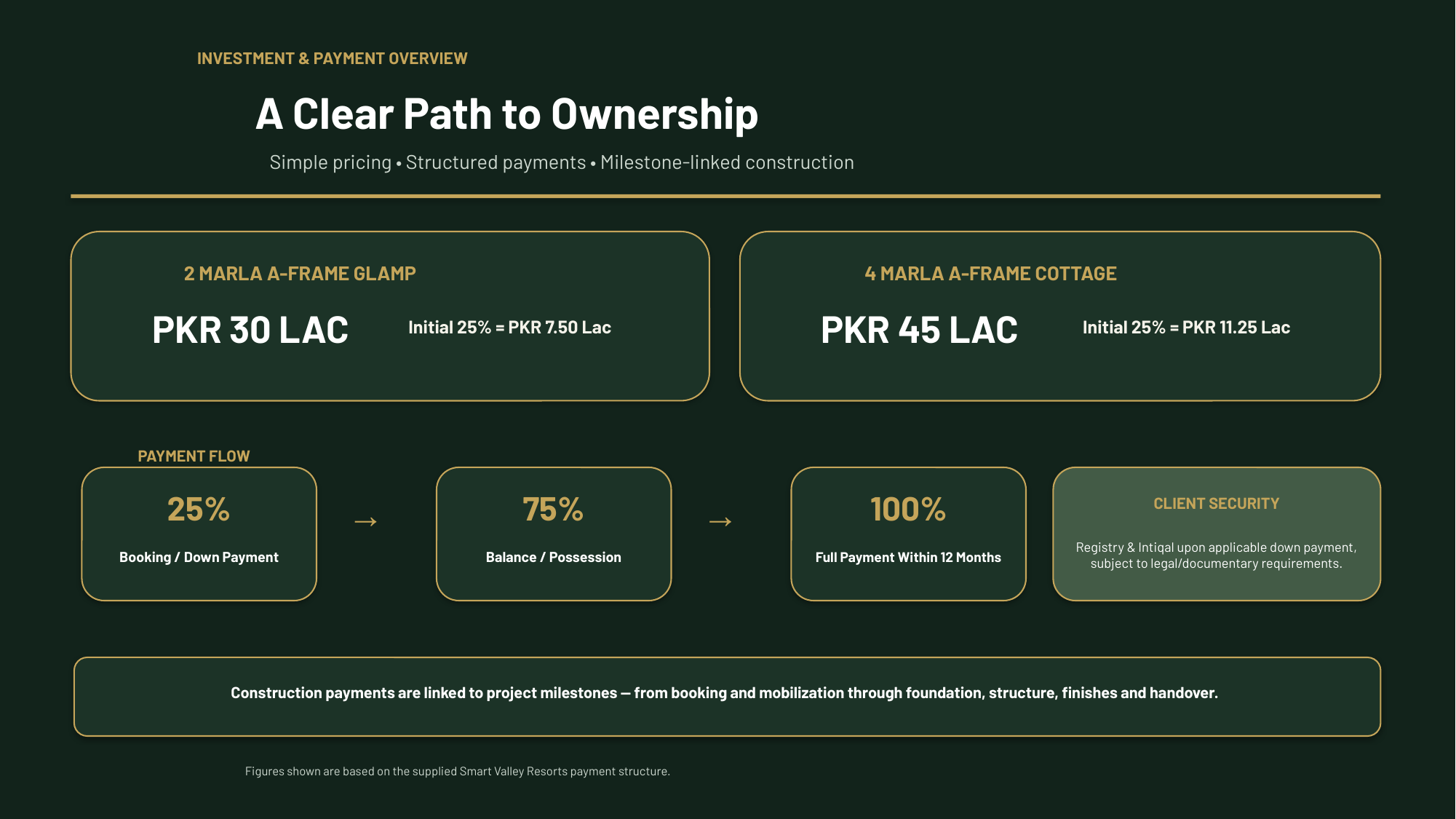

INVESTMENT & PAYMENT OVERVIEW
A Clear Path to Ownership
Simple pricing • Structured payments • Milestone-linked construction

2 MARLA A-FRAME GLAMP
4 MARLA A-FRAME COTTAGE
PKR 30 LAC
PKR 45 LAC
Initial 25% = PKR 7.50 Lac
Initial 25% = PKR 11.25 Lac
PAYMENT FLOW

25%
75%
100%
→
→
CLIENT SECURITY
Registry & Intiqal upon applicable down payment,
subject to legal/documentary requirements.
Booking / Down Payment
Balance / Possession
Full Payment Within 12 Months

Construction payments are linked to project milestones — from booking and mobilization through foundation, structure, finishes and handover.
Figures shown are based on the supplied Smart Valley Resorts payment structure.